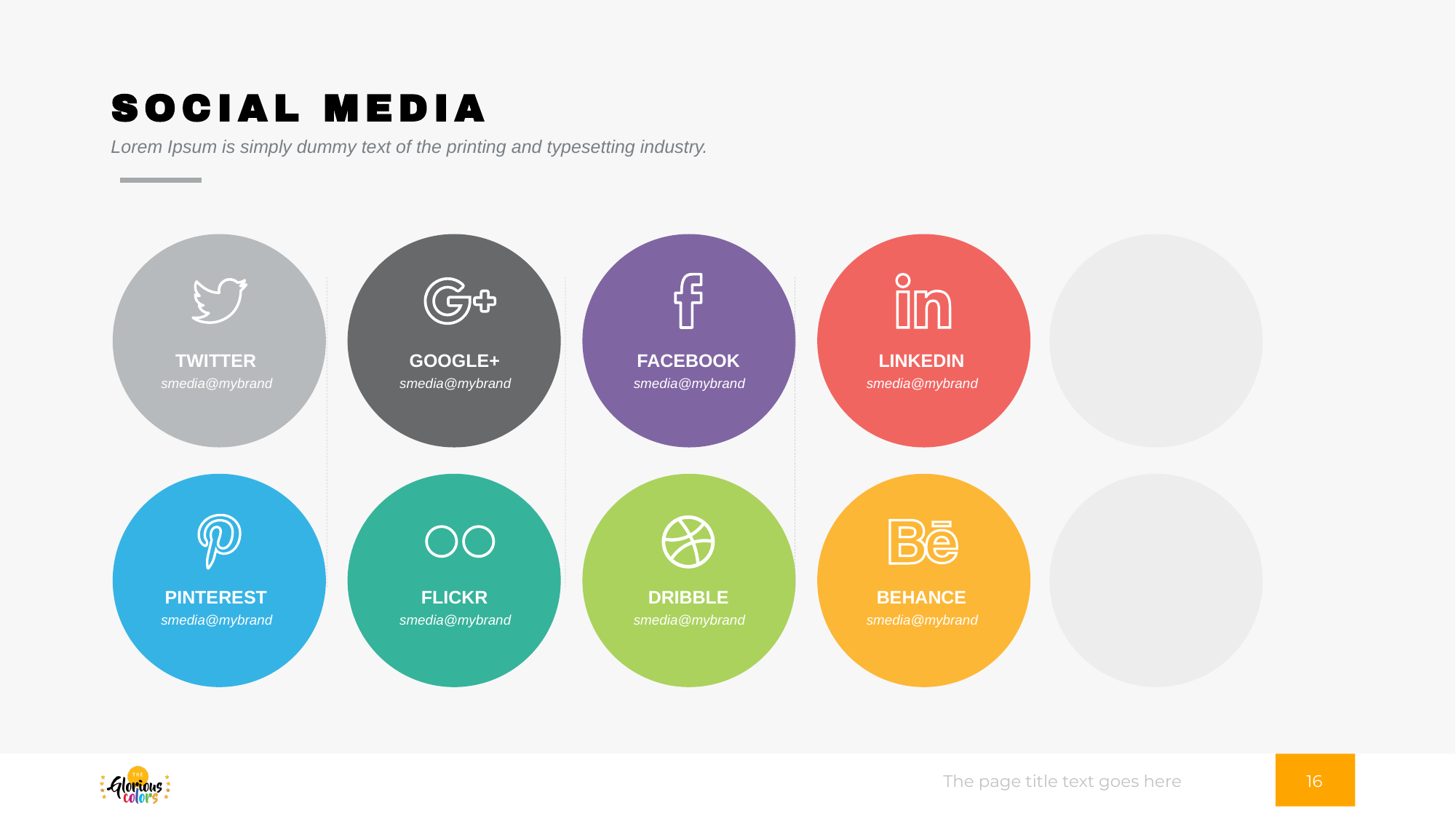

# SOCIAL MEDIA
Lorem Ipsum is simply dummy text of the printing and typesetting industry.

TWITTER
GOOGLE+
FACEBOOK
LINKEDIN
smedia@mybrand
smedia@mybrand
smedia@mybrand
smedia@mybrand

PINTEREST
FLICKR
DRIBBLE
BEHANCE
smedia@mybrand
smedia@mybrand
smedia@mybrand
smedia@mybrand
The page title text goes here
16